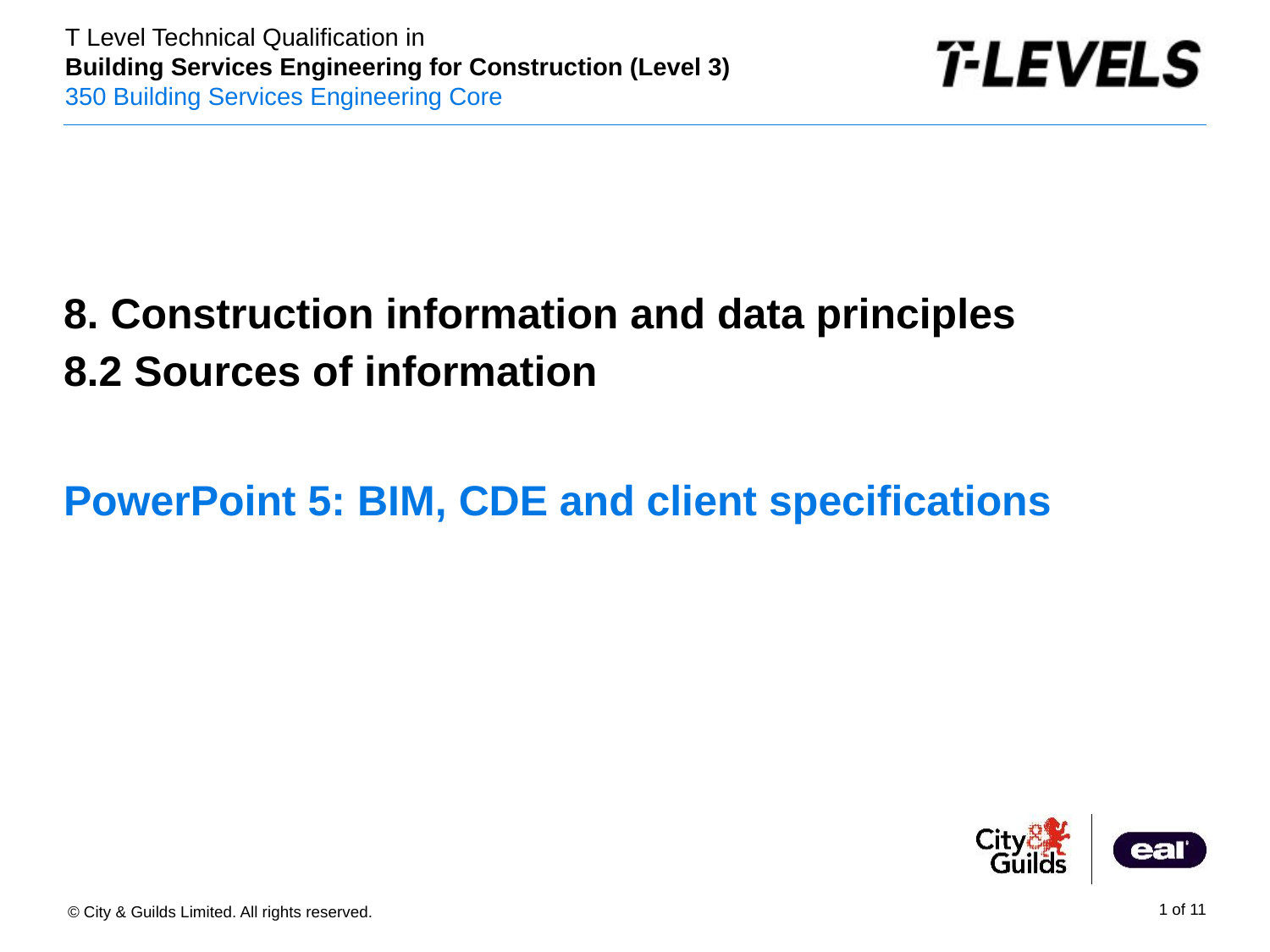

8. Construction information and data principles
8.2 Sources of information

# PowerPoint 5: BIM, CDE and client specifications